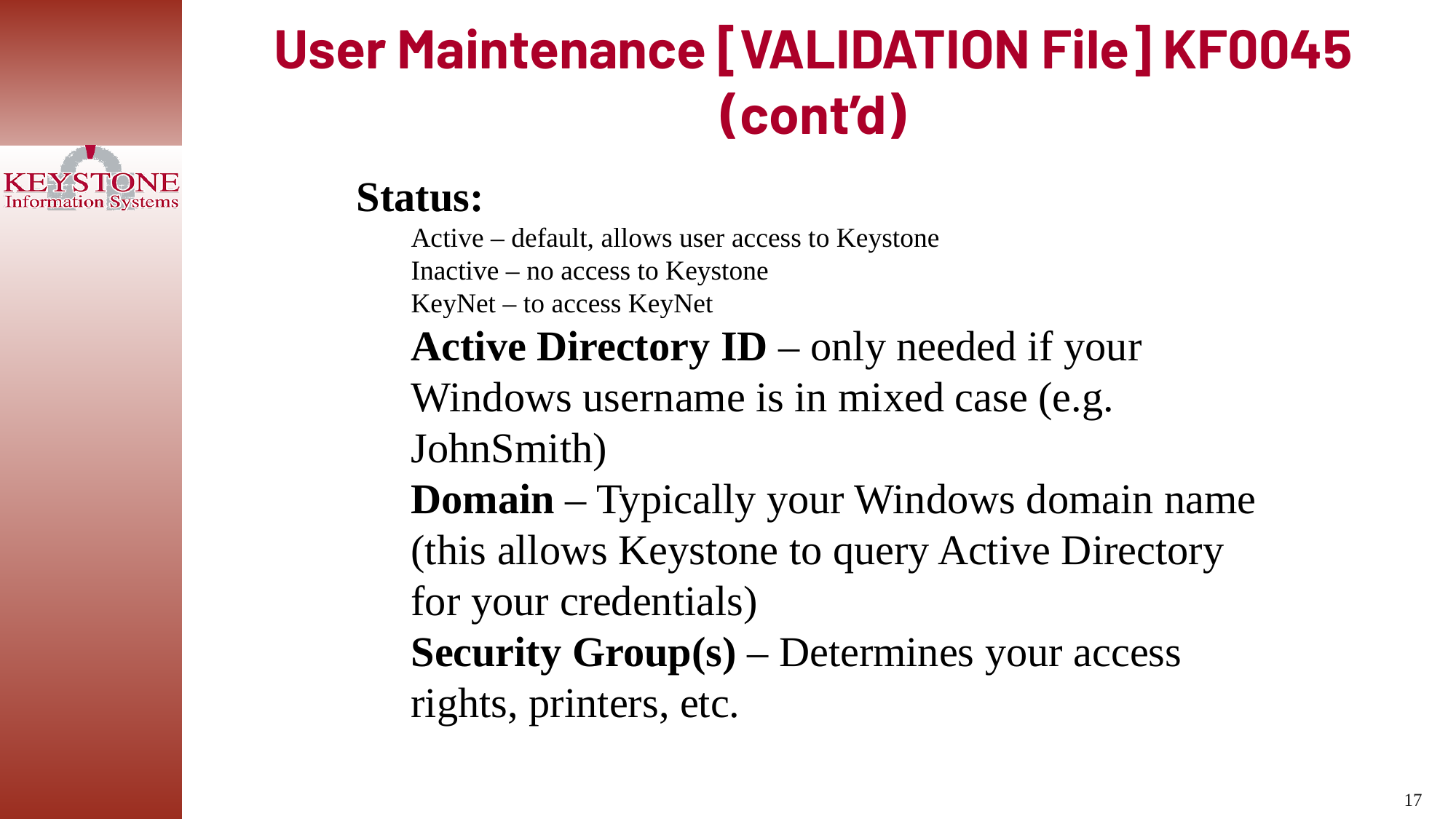

User Maintenance [VALIDATION File] KF0045 (cont’d)
Status:
Active – default, allows user access to Keystone
Inactive – no access to Keystone
KeyNet – to access KeyNet
Active Directory ID – only needed if your Windows username is in mixed case (e.g. JohnSmith)
Domain – Typically your Windows domain name (this allows Keystone to query Active Directory for your credentials)
Security Group(s) – Determines your access rights, printers, etc.

17